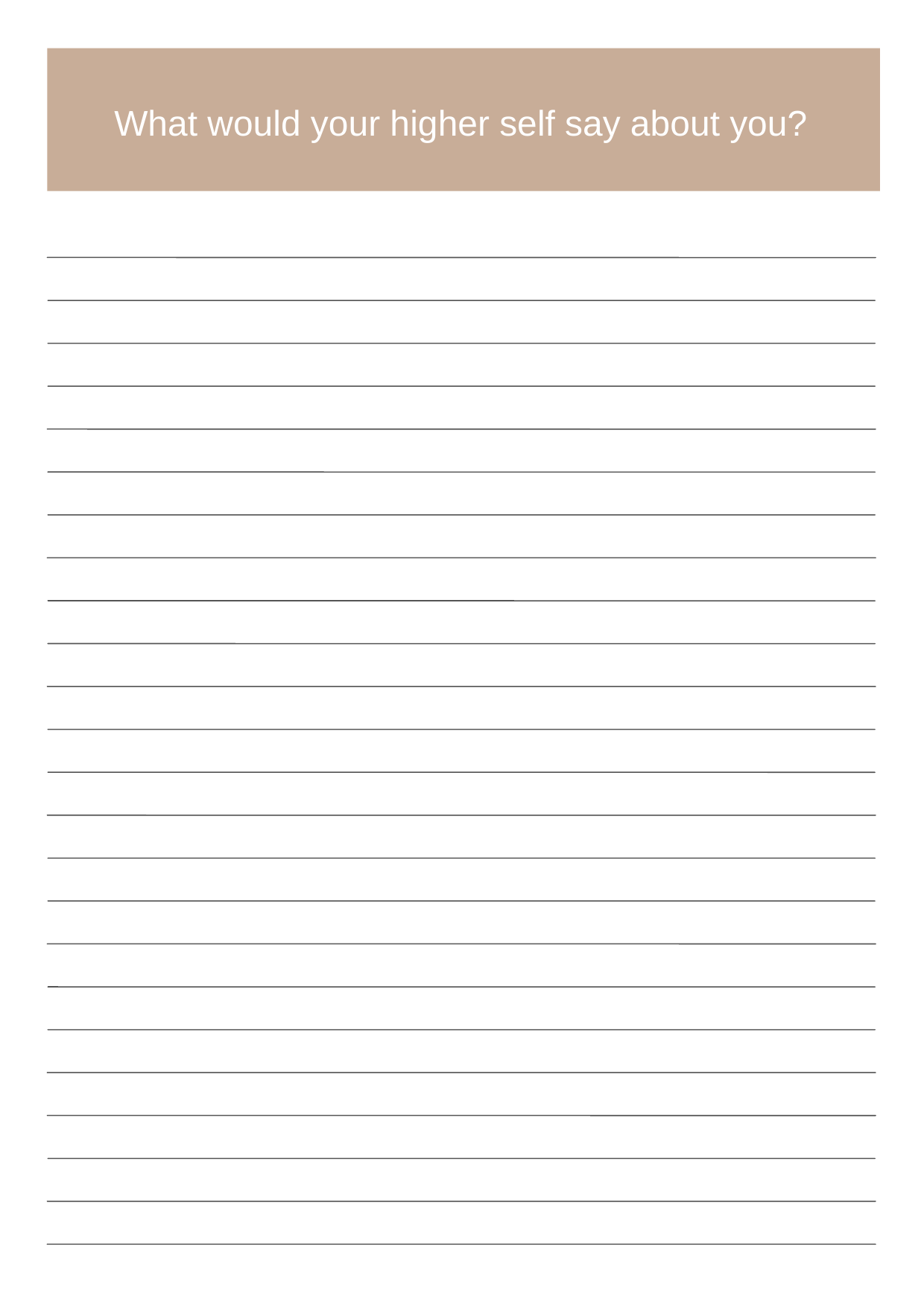

What would your higher self say about you?